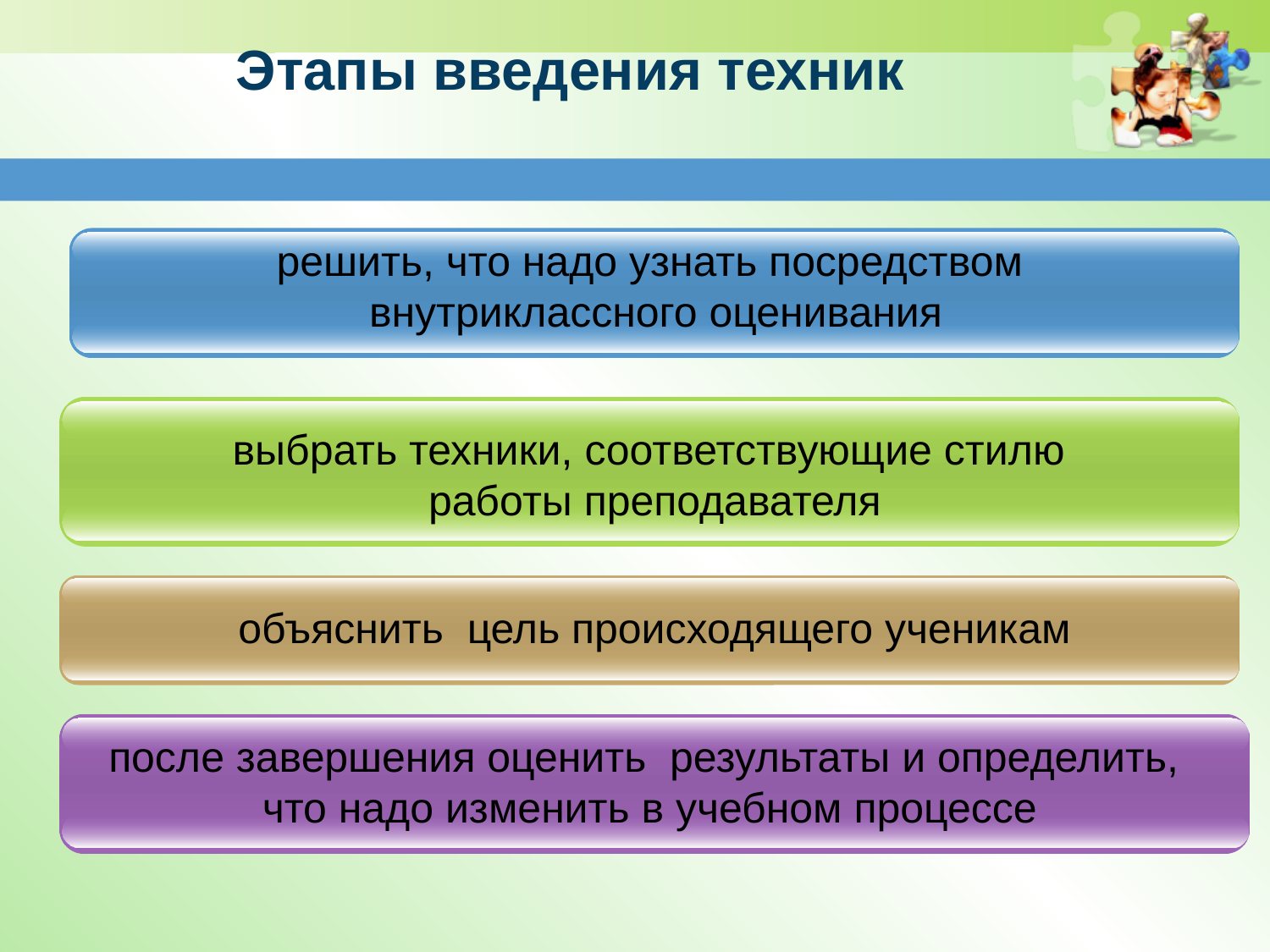

# Этапы введения техник

решить, что надо узнать посредством
 внутриклассного оценивания

выбрать техники, соответствующие стилю
работы преподавателя

объяснить  цель происходящего ученикам

после завершения оценить  результаты и определить,
что надо изменить в учебном процессе